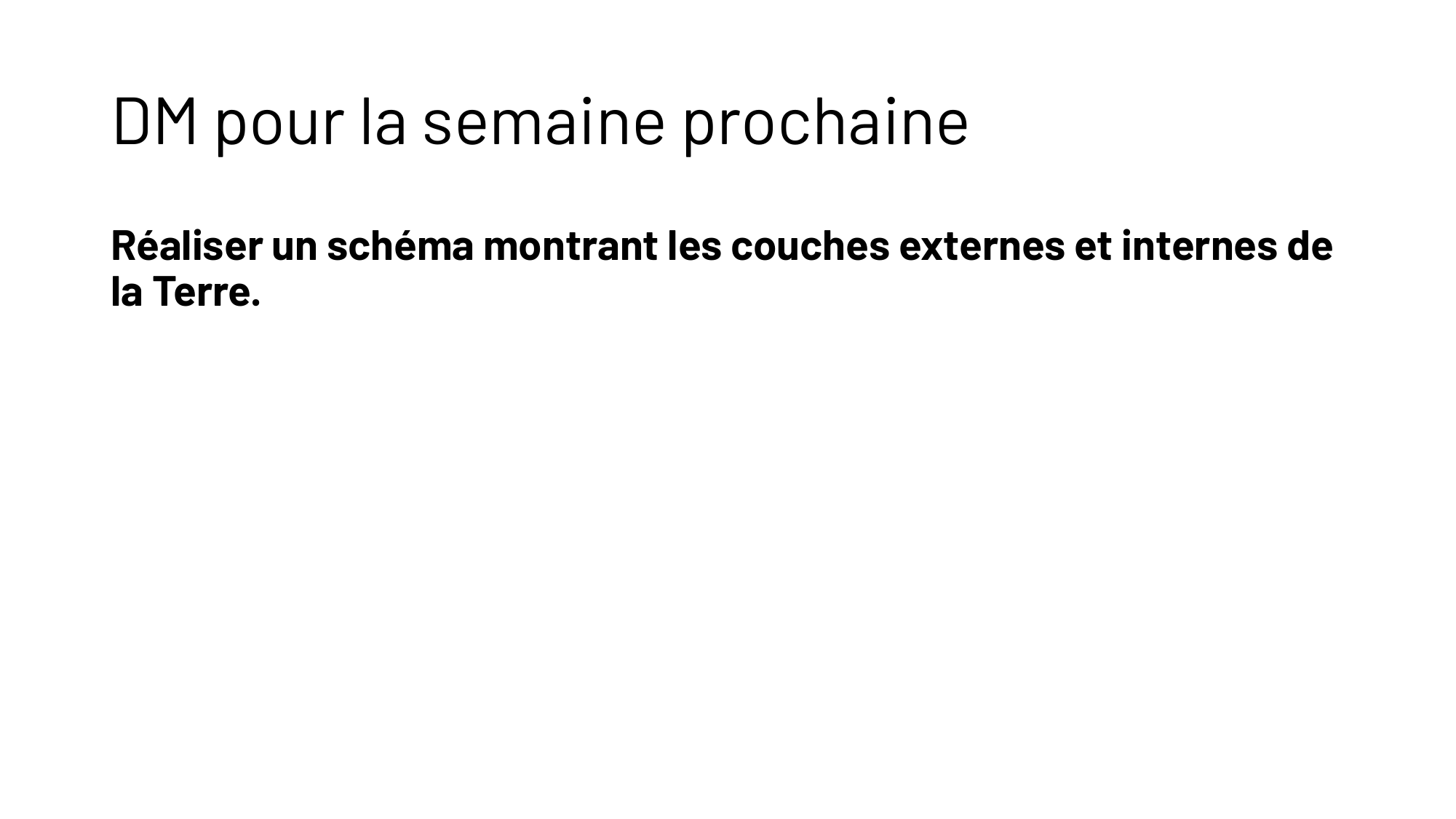

# DM pour la semaine prochaine
Réaliser un schéma montrant les couches externes et internes de la Terre.